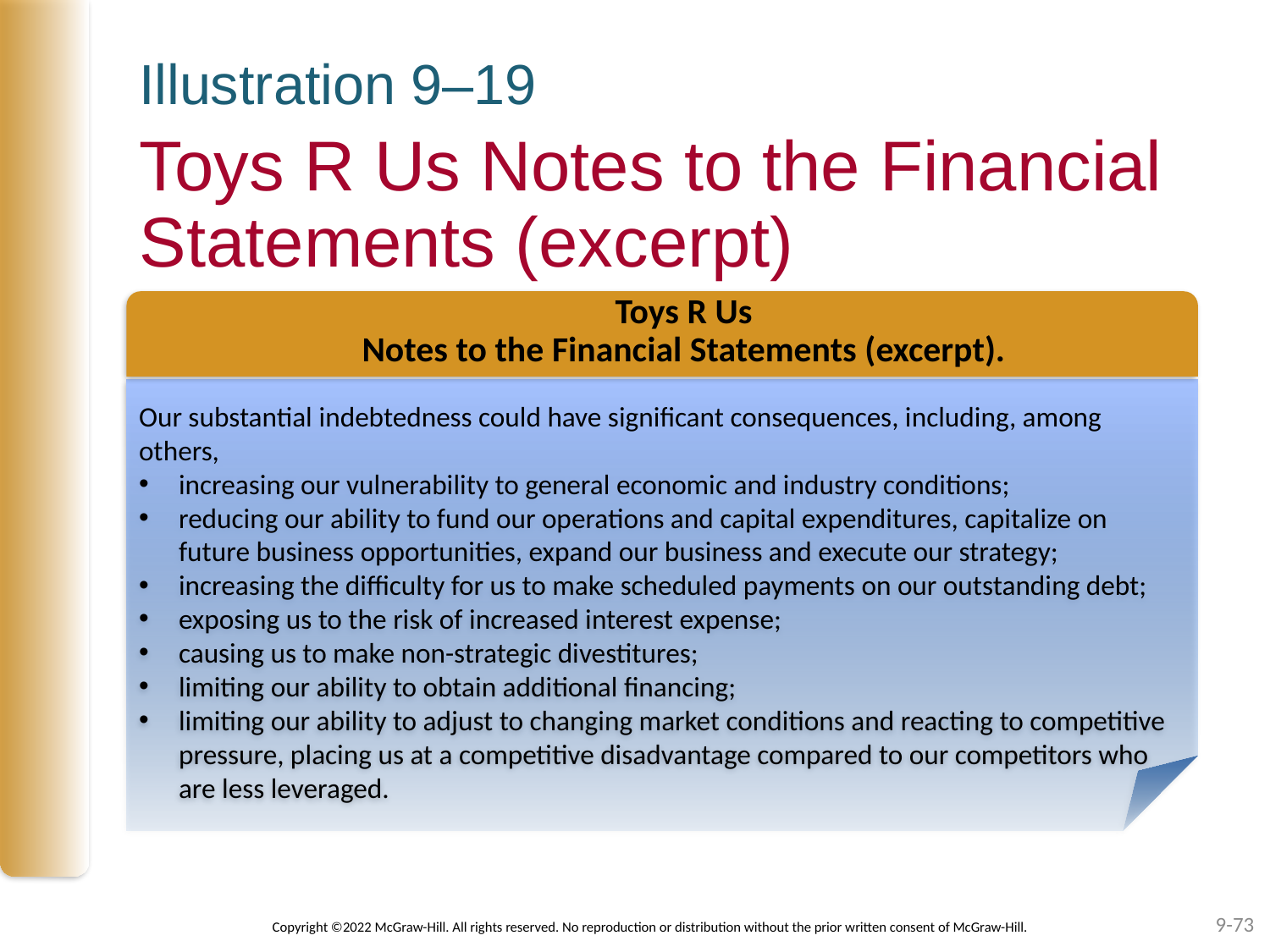

Illustration 9–19
# Toys R Us Notes to the Financial Statements (excerpt)
Toys R Us
Notes to the Financial Statements (excerpt).

Our substantial indebtedness could have significant consequences, including, among others,
increasing our vulnerability to general economic and industry conditions;
reducing our ability to fund our operations and capital expenditures, capitalize on future business opportunities, expand our business and execute our strategy;
increasing the difficulty for us to make scheduled payments on our outstanding debt;
exposing us to the risk of increased interest expense;
causing us to make non-strategic divestitures;
limiting our ability to obtain additional financing;
limiting our ability to adjust to changing market conditions and reacting to competitive pressure, placing us at a competitive disadvantage compared to our competitors who are less leveraged.
9-73
Copyright ©2022 McGraw-Hill. All rights reserved. No reproduction or distribution without the prior written consent of McGraw-Hill.